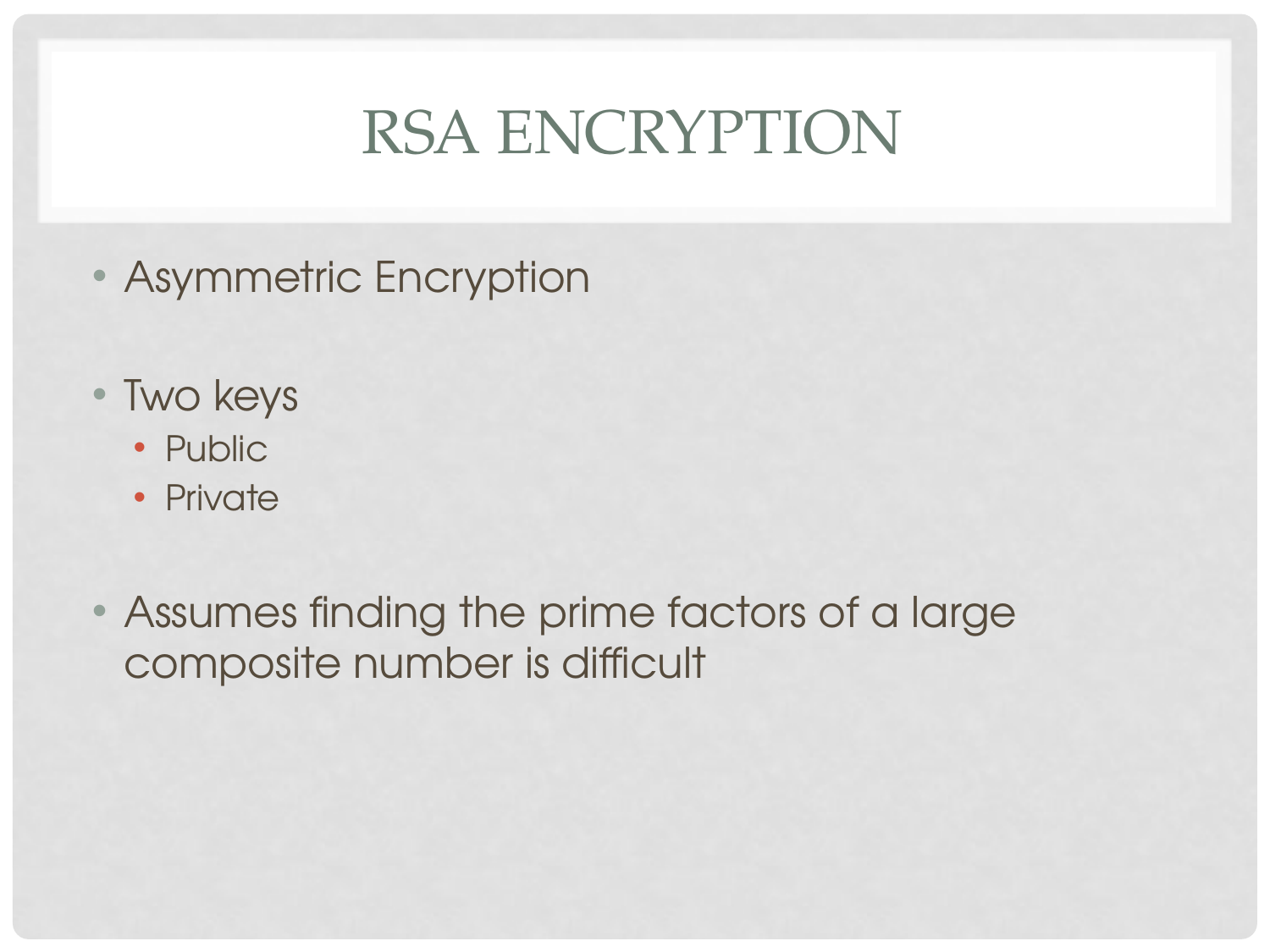

# RSA Encryption
Asymmetric Encryption

Two keys
Public
Private

Assumes finding the prime factors of a large composite number is difficult